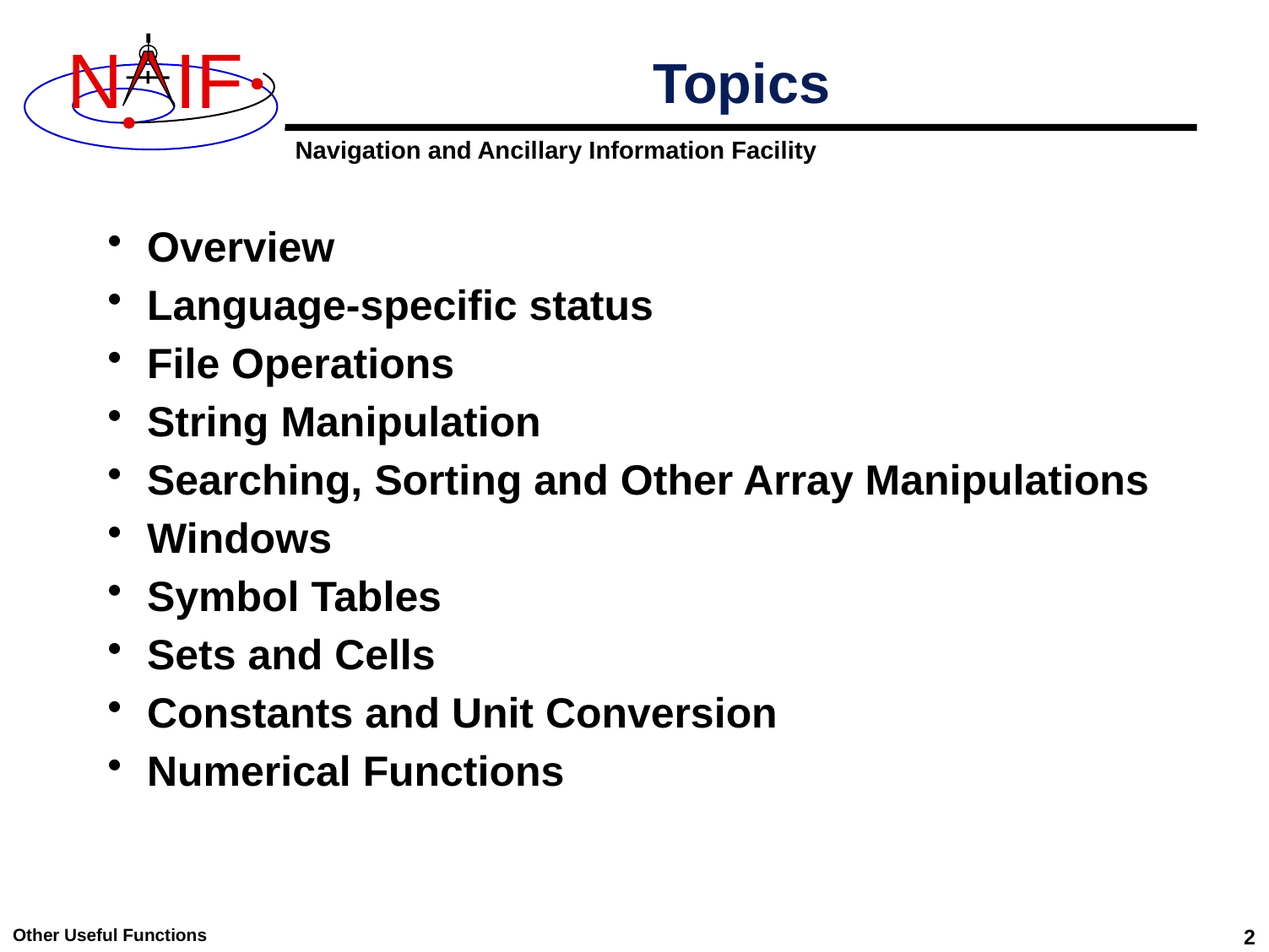

# Topics
Overview
Language-specific status
File Operations
String Manipulation
Searching, Sorting and Other Array Manipulations
Windows
Symbol Tables
Sets and Cells
Constants and Unit Conversion
Numerical Functions
Other Useful Functions
2